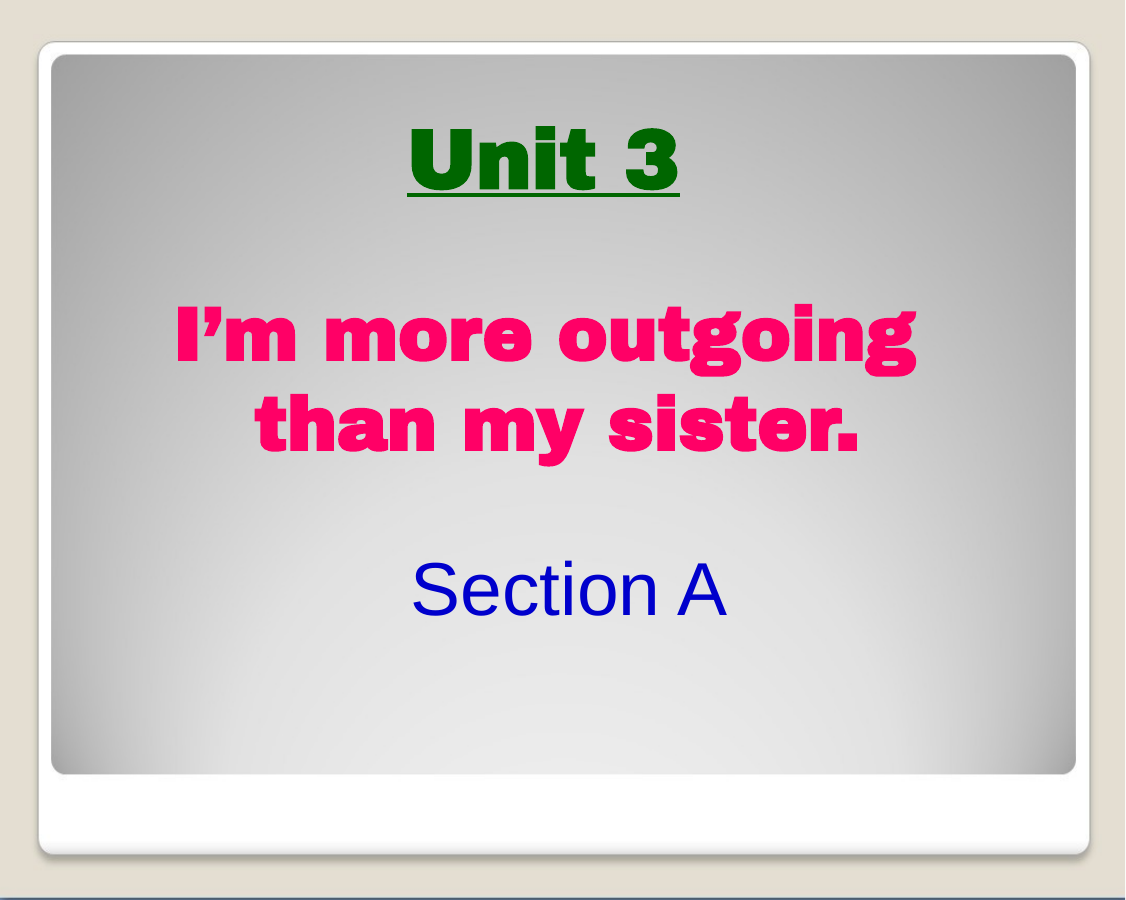

# Unit 3 I’m more outgoing than my sister.
Section A